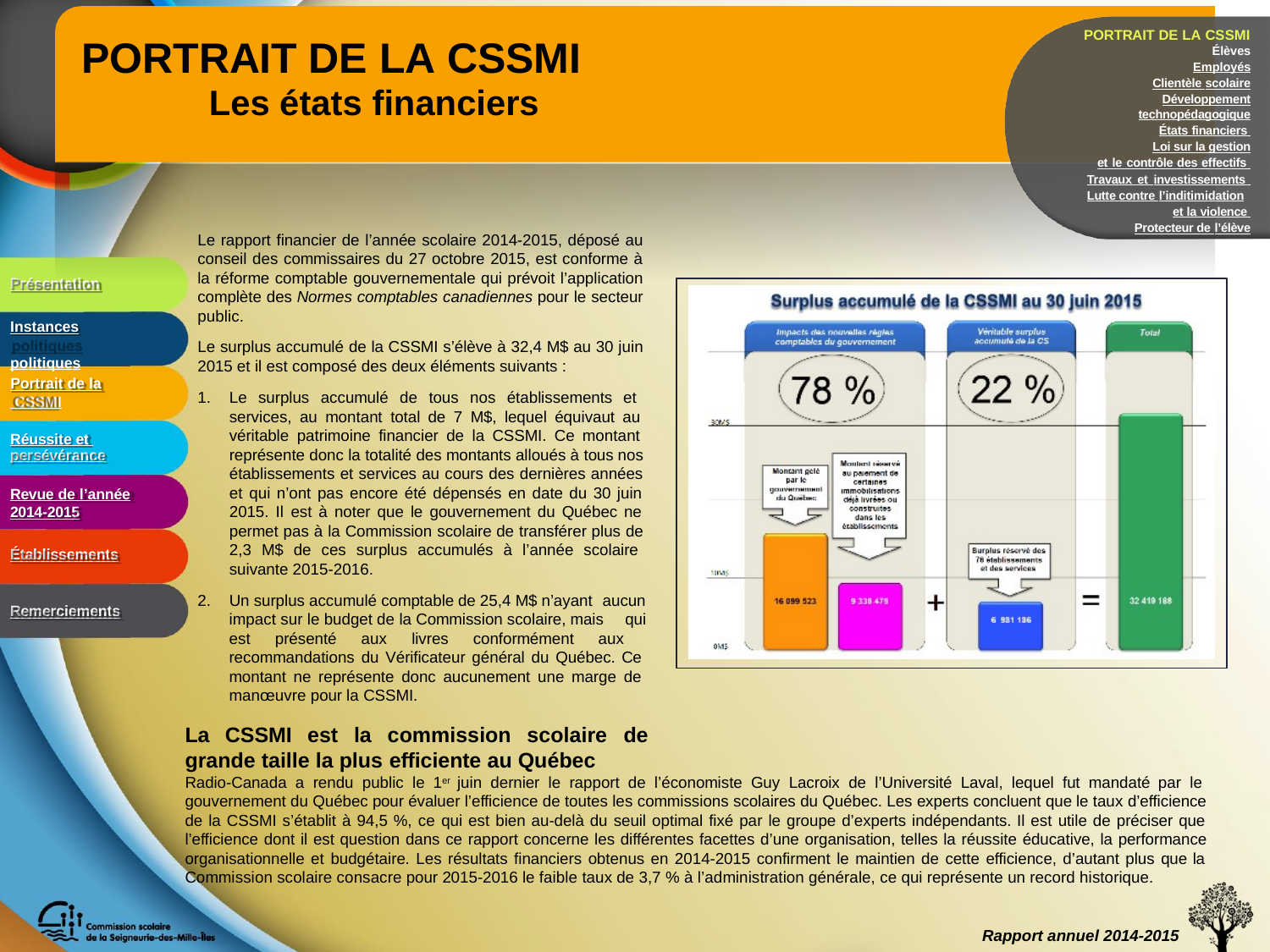

PORTRAIT DE LA CSSMI
Élèves
Employés  Clientèle scolaire
Développement technopédagogique
États financiers  Loi sur la gestion
et le contrôle des effectifs  Travaux et investissements  Lutte contre l’inditimidation
et la violence  Protecteur de l’élève
# PORTRAIT DE LA CSSMI
Les états financiers

Le rapport financier de l’année scolaire 2014-2015, déposé au  conseil des commissaires du 27 octobre 2015, est conforme à  la réforme comptable gouvernementale qui prévoit l’application  complète des Normes comptables canadiennes pour le secteur  public.
Le surplus accumulé de la CSSMI s’élève à 32,4 M$ au 30 juin  2015 et il est composé des deux éléments suivants :

Présentation

Instances  politiques

Portrait de la  CSSMI

Le surplus accumulé de tous nos établissements et  services, au montant total de 7 M$, lequel équivaut au  véritable patrimoine financier de la CSSMI. Ce montant  représente donc la totalité des montants alloués à tous nos  établissements et services au cours des dernières années  et qui n’ont pas encore été dépensés en date du 30 juin  2015. Il est à noter que le gouvernement du Québec ne  permet pas à la Commission scolaire de transférer plus de  2,3 M$ de ces surplus accumulés à l’année scolaire  suivante 2015-2016.
Un surplus accumulé comptable de 25,4 M$ n’ayant  aucun
impact sur le budget de la Commission scolaire, mais    qui

Réussite et  persévérance

Revue de l’année
2014-2015

Établissements

Remerciements
est présenté aux livres conformément aux  recommandations du Vérificateur général du Québec. Ce  montant ne représente donc aucunement une marge de  manœuvre pour la CSSMI.

La CSSMI est la commission scolaire de grande taille la plus efficiente au Québec
Radio-Canada a rendu public le 1er juin dernier le rapport de l’économiste Guy Lacroix de l’Université Laval, lequel fut mandaté par le  gouvernement du Québec pour évaluer l’efficience de toutes les commissions scolaires du Québec. Les experts concluent que le taux d’efficience  de la CSSMI s’établit à 94,5 %, ce qui est bien au-delà du seuil optimal fixé par le groupe d’experts indépendants. Il est utile de préciser que  l’efficience dont il est question dans ce rapport concerne les différentes facettes d’une organisation, telles la réussite éducative, la performance  organisationnelle et budgétaire. Les résultats financiers obtenus en 2014-2015 confirment le maintien de cette efficience, d’autant plus que la  Commission scolaire consacre pour 2015-2016 le faible taux de 3,7 % à l’administration générale, ce qui représente un record historique.
Rapport annuel 2014-2015